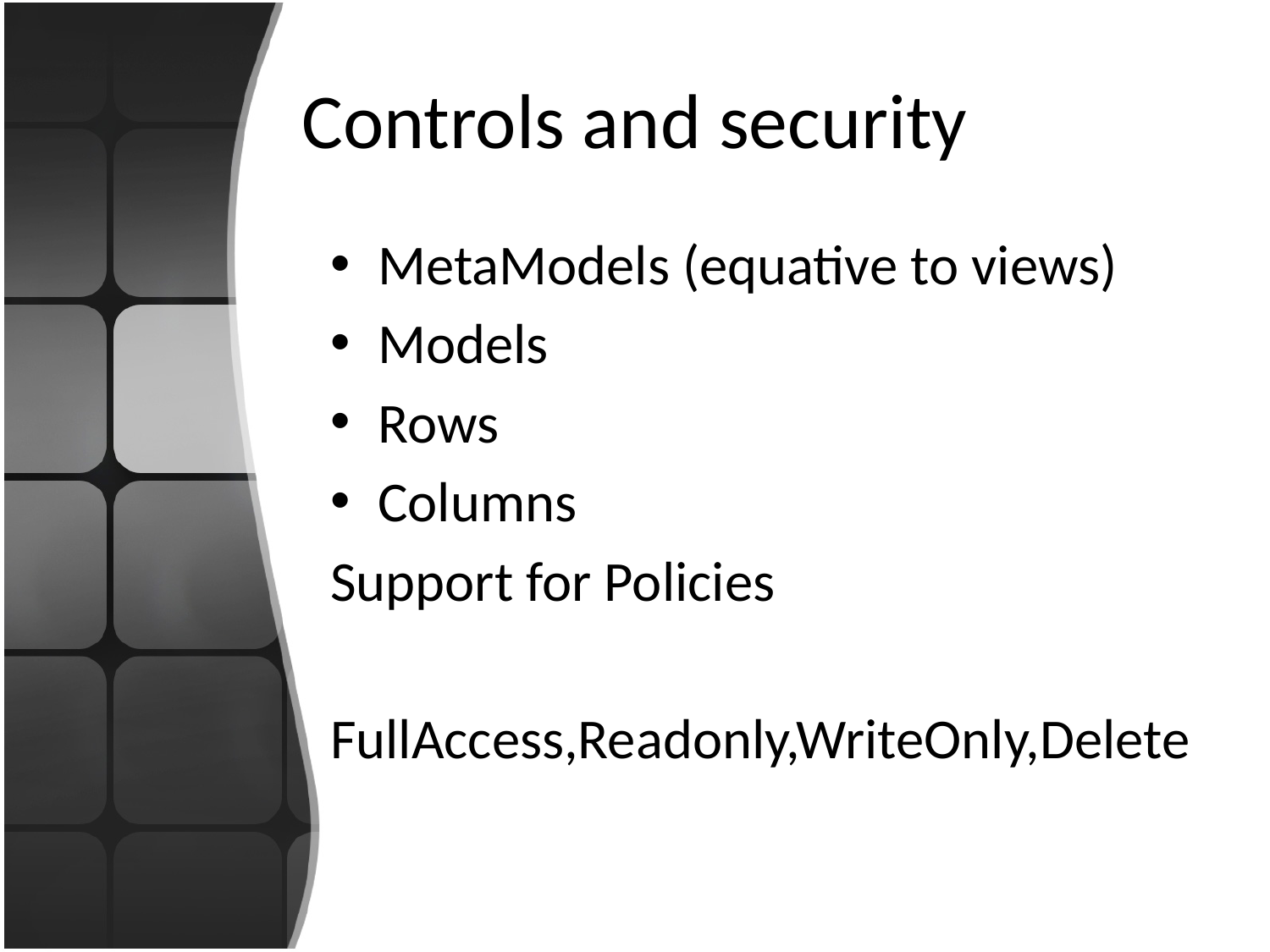

# Controls and security
MetaModels (equative to views)
Models
Rows
Columns
Support for Policies

FullAccess,Readonly,WriteOnly,Delete